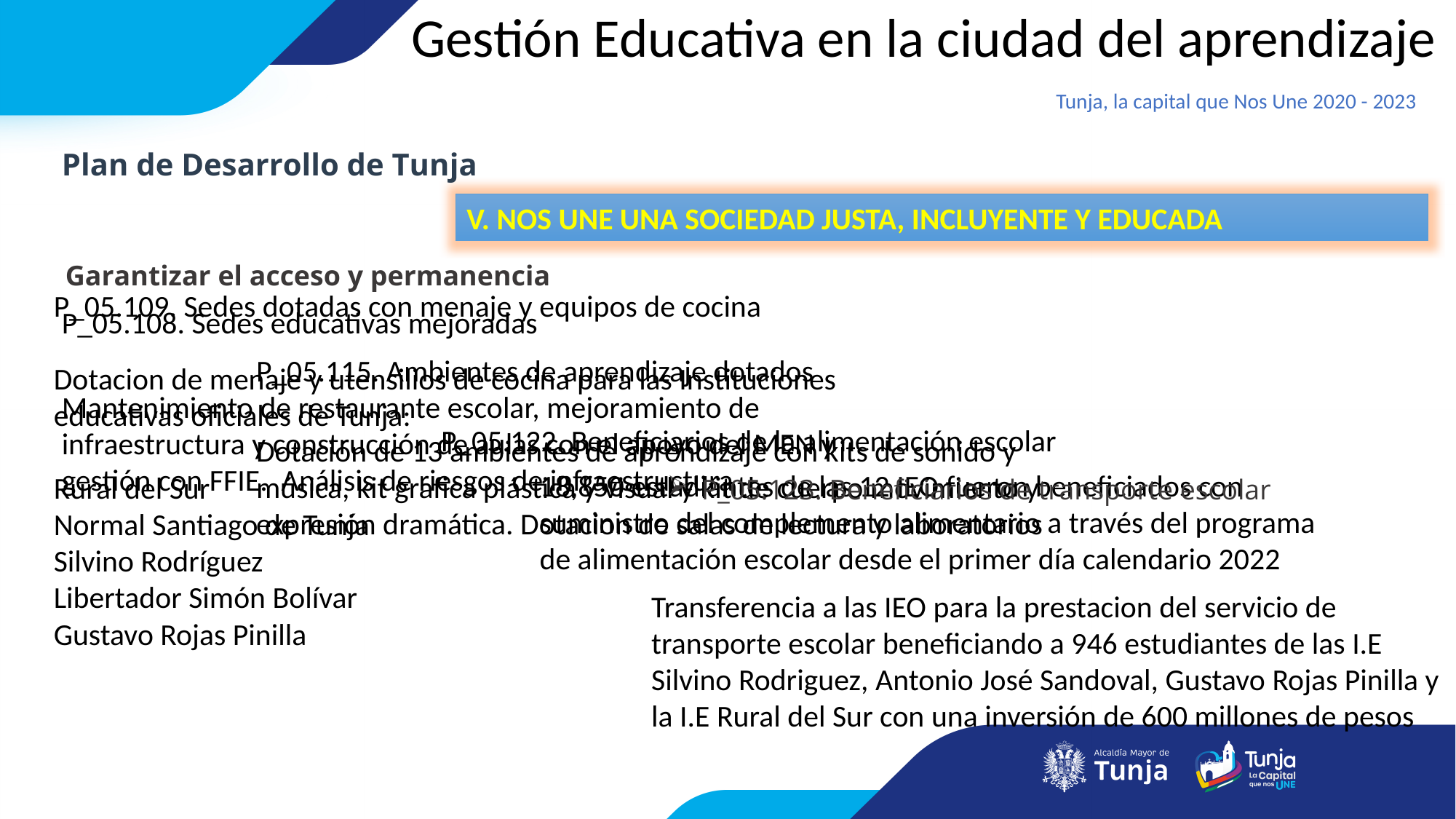

Gestión Educativa en la ciudad del aprendizaje
Tunja, la capital que Nos Une 2020 - 2023
Plan de Desarrollo de Tunja
V. NOS UNE UNA SOCIEDAD JUSTA, INCLUYENTE Y EDUCADA
Garantizar el acceso y permanencia
P_05.109. Sedes dotadas con menaje y equipos de cocina

Dotacion de menaje y utensilios de cocina para las Instituciones educativas oficiales de Tunja:

Rural del Sur
Normal Santiago de Tunja
Silvino Rodríguez
Libertador Simón Bolívar
Gustavo Rojas Pinilla
P_05.108. Sedes educativas mejoradas
P_05.115. Ambientes de aprendizaje dotados
Mantenimiento de restaurante escolar, mejoramiento de infraestructura y construcción de aulas con el apoyo del MEN y gestión con FFIE.  Análisis de riesgos de infraestructura
P_05.122. Beneficiarios de la alimentación escolar
Dotación de 13 ambientes de aprendizaje con kits de sonido y música, kit grafica plástica y visual y kit de cuerpo movimiento y expresión dramática. Dotacion de salas de lectura y laboratorios
18,850 estudiantes de las 12 IEO fueron beneficiados con suministro del complemento alimentario a través del programa de alimentación escolar desde el primer día calendario 2022
P_05.123. Beneficiarios de transporte escolar
Transferencia a las IEO para la prestacion del servicio de transporte escolar beneficiando a 946 estudiantes de las I.E Silvino Rodriguez, Antonio José Sandoval, Gustavo Rojas Pinilla y la I.E Rural del Sur con una inversión de 600 millones de pesos